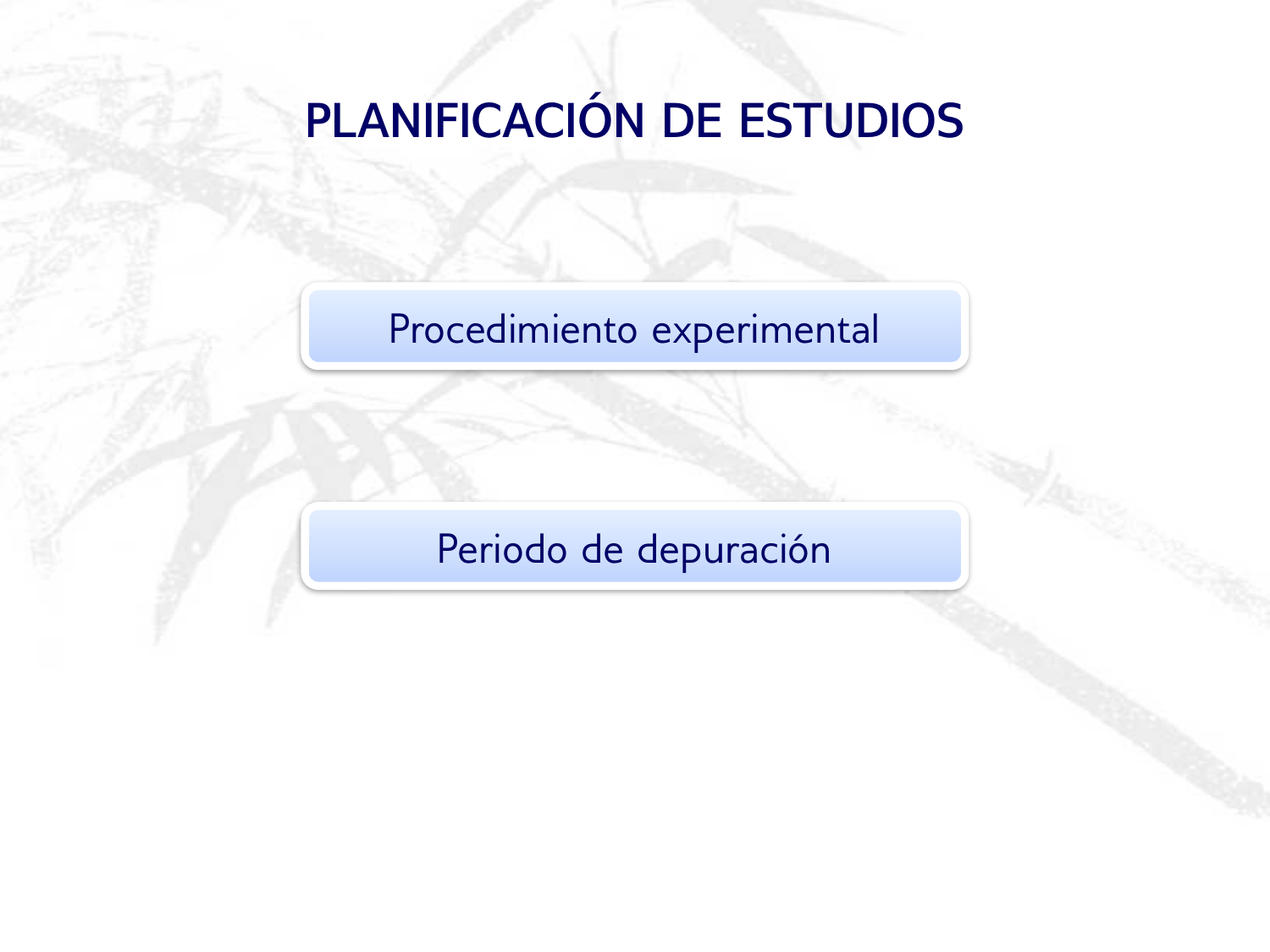

# PLANIFICACIÓN DE ESTUDIOS
Procedimiento experimental
Periodo de depuración